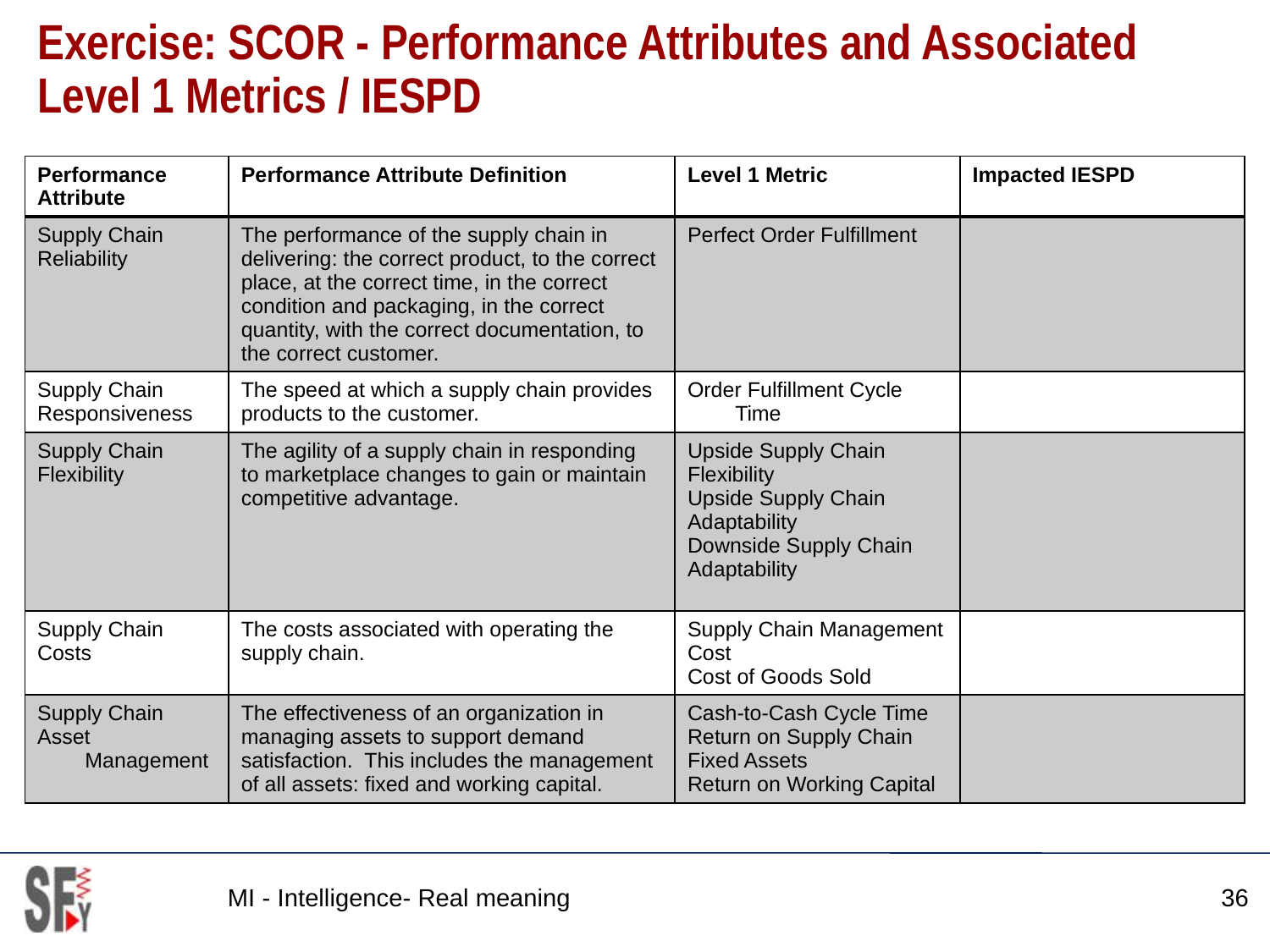

# Exercise: SCOR - Performance Attributes and Associated Level 1 Metrics / IESPD
| Performance Attribute | Performance Attribute Definition | Level 1 Metric | Impacted IESPD |
| --- | --- | --- | --- |
| Supply Chain Reliability | The performance of the supply chain in delivering: the correct product, to the correct place, at the correct time, in the correct condition and packaging, in the correct quantity, with the correct documentation, to the correct customer. | Perfect Order Fulfillment |  |
| Supply Chain Responsiveness | The speed at which a supply chain provides products to the customer. | Order Fulfillment Cycle Time |  |
| Supply Chain Flexibility | The agility of a supply chain in responding to marketplace changes to gain or maintain competitive advantage. | Upside Supply Chain Flexibility Upside Supply Chain Adaptability Downside Supply Chain Adaptability |  |
| Supply Chain Costs | The costs associated with operating the supply chain. | Supply Chain Management Cost Cost of Goods Sold |  |
| Supply Chain Asset Management | The effectiveness of an organization in managing assets to support demand satisfaction. This includes the management of all assets: fixed and working capital. | Cash-to-Cash Cycle Time Return on Supply Chain Fixed Assets Return on Working Capital |  |
MI - Intelligence- Real meaning
36